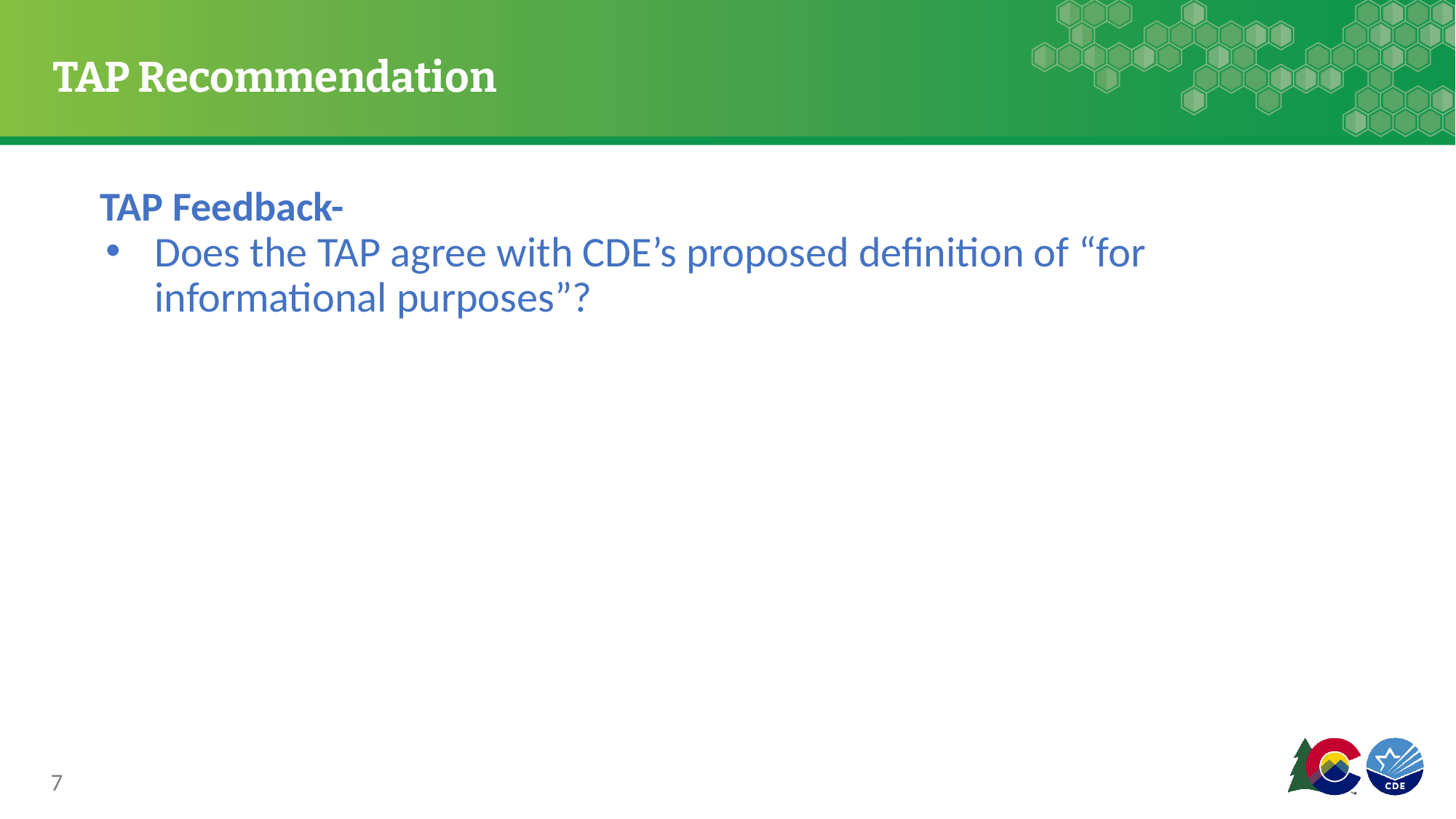

# TAP Recommendation
TAP Feedback-
Does the TAP agree with CDE’s proposed definition of “for informational purposes”?

7